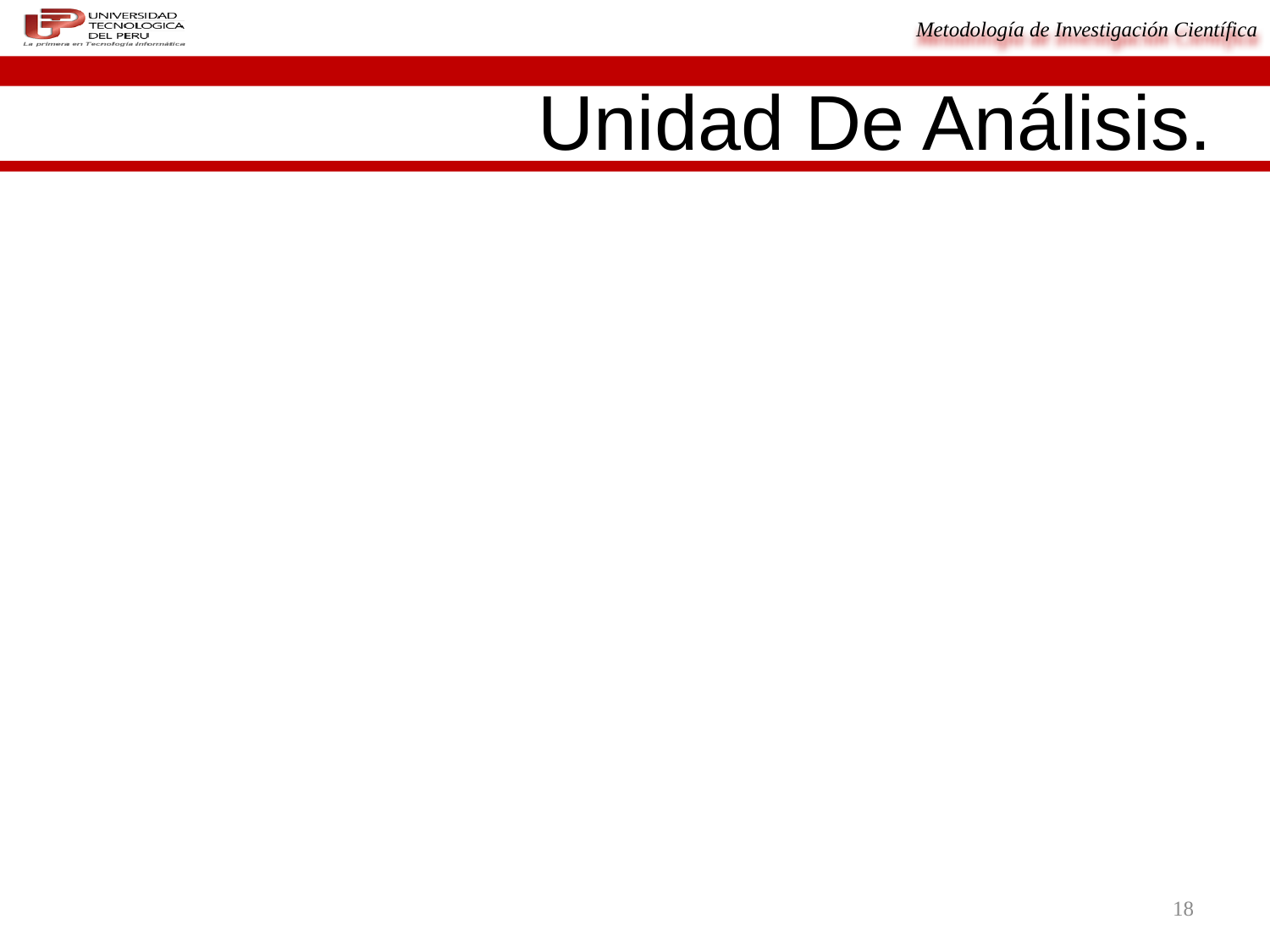

# Unidad De Análisis.
La unidad de análisis es cada uno de los elementos que constituyen la población y por lo tanto la muestra.
Ejemplos de unidad de análisis son alumnos, maestros, directivos, expertos, padres de familia,  empleadores, etc.
Cada unidad de análisis cumple con los parámetros muestrales.
18